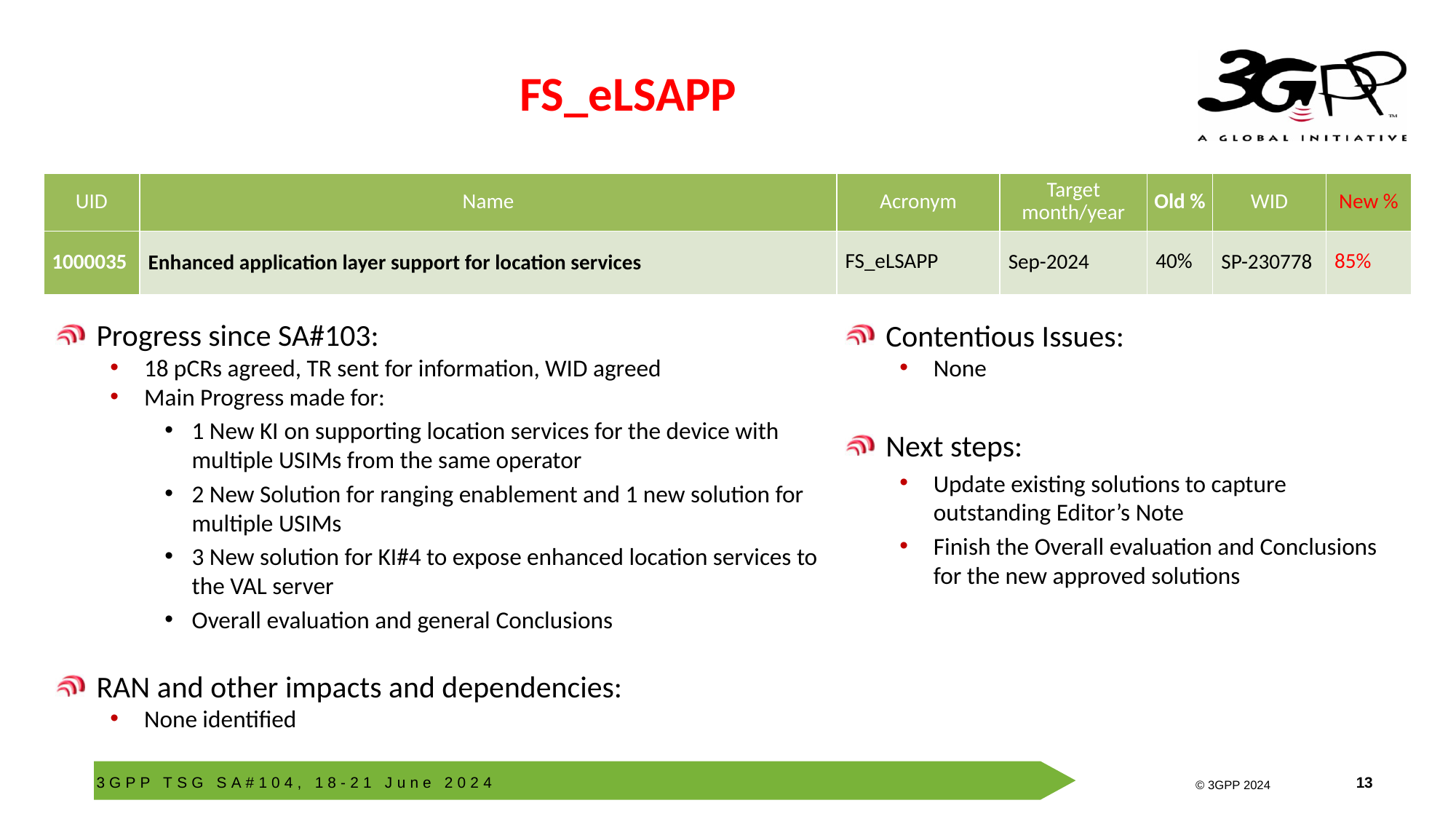

# FS_eLSAPP
| UID | Name | Acronym | Target month/year | Old % | WID | New % |
| --- | --- | --- | --- | --- | --- | --- |
| 1000035 | Enhanced application layer support for location services | FS\_eLSAPP | Sep-2024 | 40% | SP-230778 | 85% |
Progress since SA#103:
18 pCRs agreed, TR sent for information, WID agreed
Main Progress made for:
1 New KI on supporting location services for the device with multiple USIMs from the same operator
2 New Solution for ranging enablement and 1 new solution for multiple USIMs
3 New solution for KI#4 to expose enhanced location services to the VAL server
Overall evaluation and general Conclusions

RAN and other impacts and dependencies:
None identified
Contentious Issues:
None

Next steps:
Update existing solutions to capture outstanding Editor’s Note
Finish the Overall evaluation and Conclusions for the new approved solutions